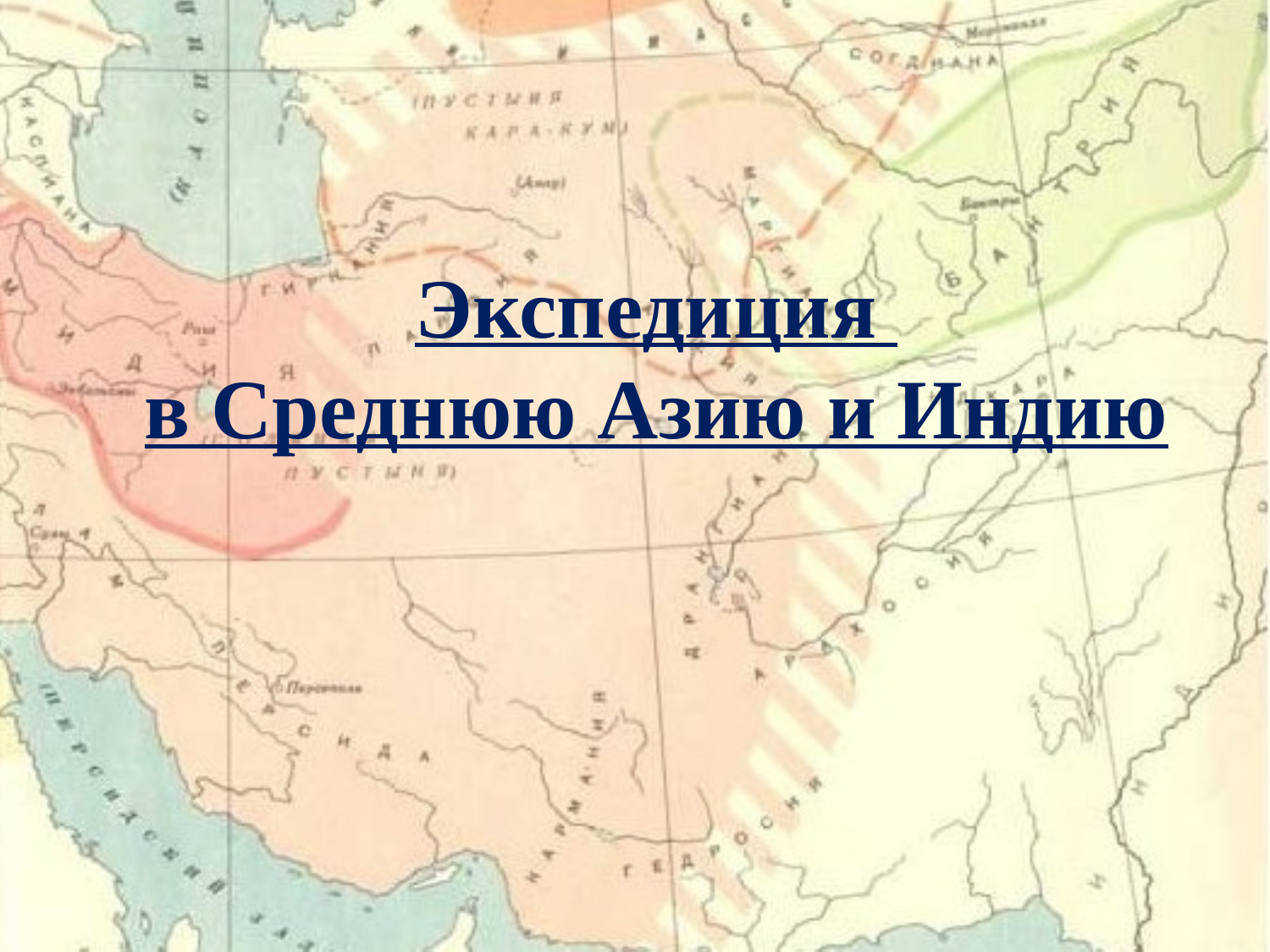

# Экспедиция в Среднюю Азию и Индию